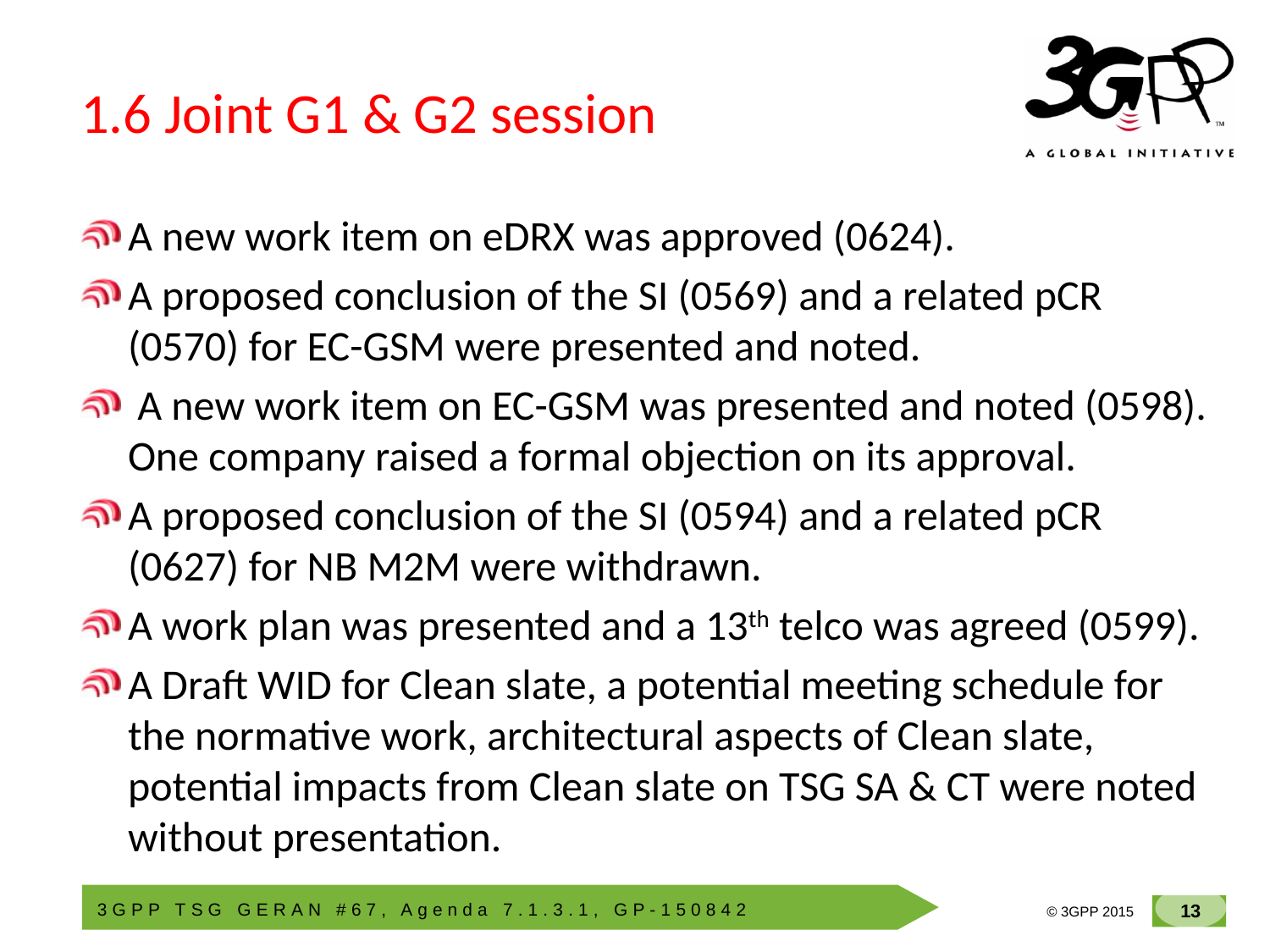

# 1.6 Joint G1 & G2 session
A new work item on eDRX was approved (0624).
A proposed conclusion of the SI (0569) and a related pCR (0570) for EC-GSM were presented and noted.
 A new work item on EC-GSM was presented and noted (0598). One company raised a formal objection on its approval.
A proposed conclusion of the SI (0594) and a related pCR (0627) for NB M2M were withdrawn.
A work plan was presented and a 13th telco was agreed (0599).
A Draft WID for Clean slate, a potential meeting schedule for the normative work, architectural aspects of Clean slate, potential impacts from Clean slate on TSG SA & CT were noted without presentation.